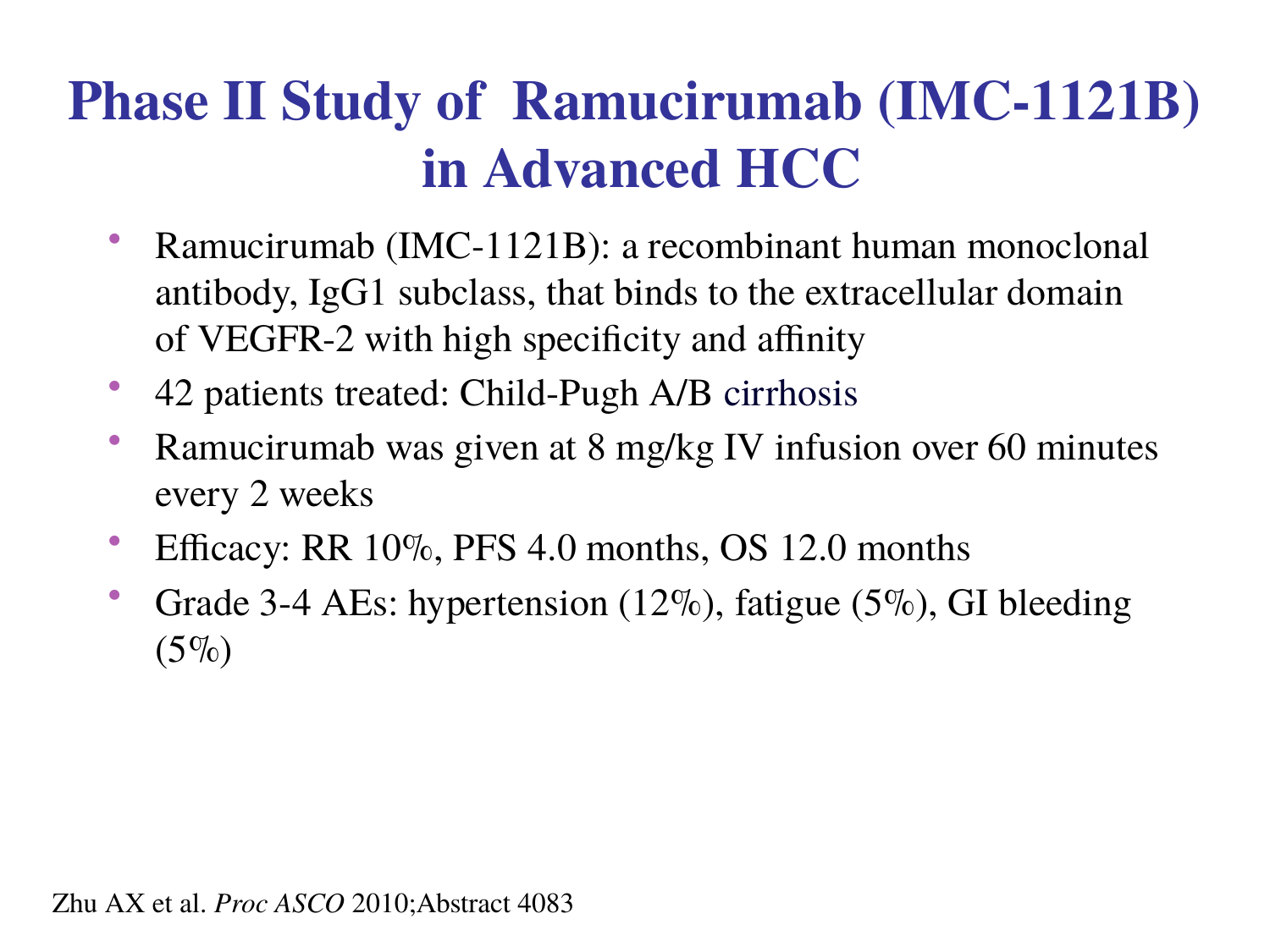

Ramucirumab (IMC-1121B): a recombinant human monoclonal antibody, IgG1 subclass, that binds to the extracellular domain of VEGFR-2 with high specificity and affinity
42 patients treated: Child-Pugh A/B cirrhosis
Ramucirumab was given at 8 mg/kg IV infusion over 60 minutes every 2 weeks
Efficacy: RR 10%, PFS 4.0 months, OS 12.0 months
Grade 3-4 AEs: hypertension (12%), fatigue (5%), GI bleeding (5%)
Phase II Study of  Ramucirumab (IMC-1121B)
 in Advanced HCC
Zhu AX et al. Proc ASCO 2010;Abstract 4083